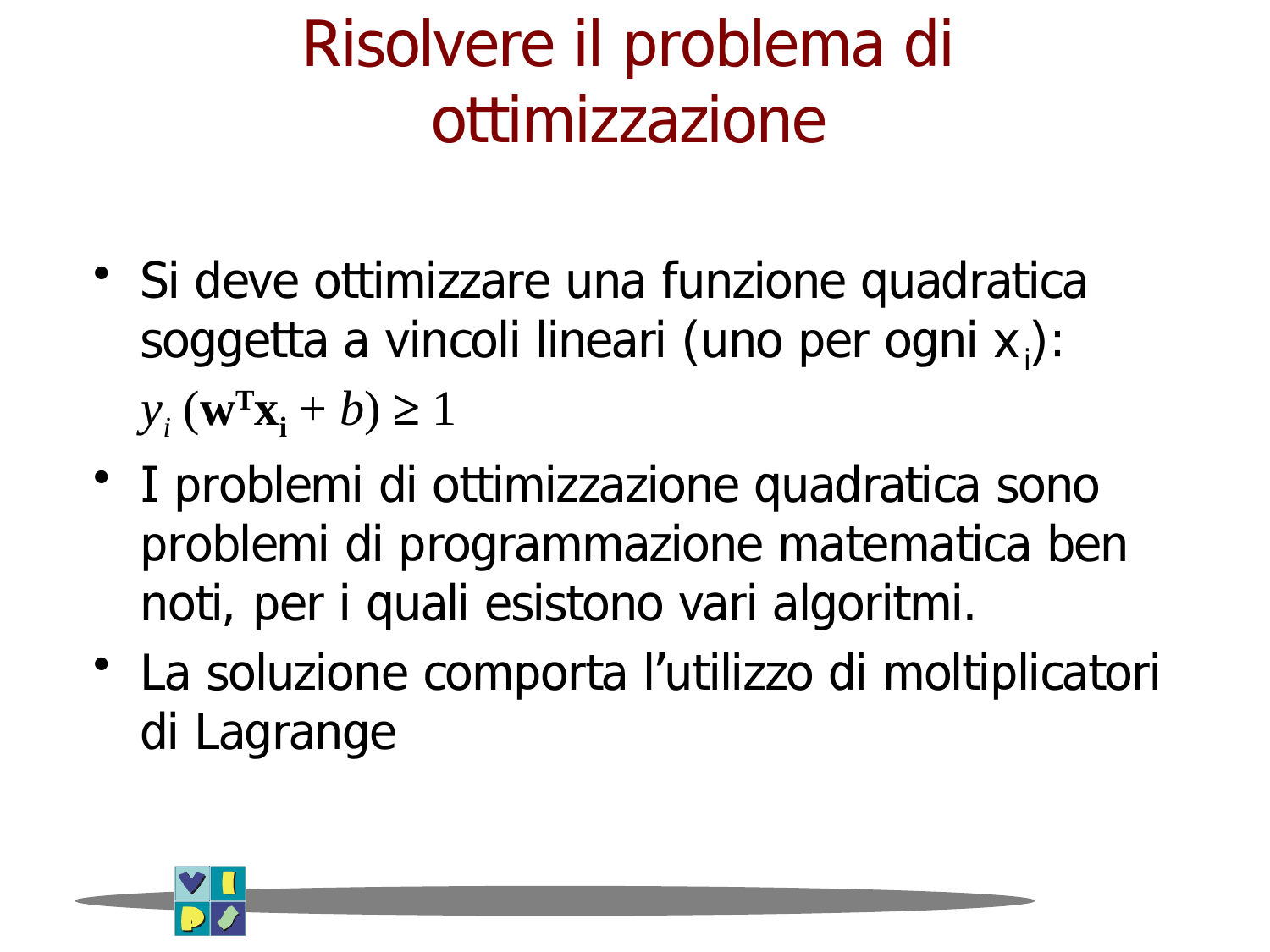

# Risolvere il problema di ottimizzazione

Si deve ottimizzare una funzione quadratica soggetta a vincoli lineari (uno per ogni xi):         yi (wTxi + b) ≥ 1
I problemi di ottimizzazione quadratica sono problemi di programmazione matematica ben noti, per i quali esistono vari algoritmi.
La soluzione comporta l’utilizzo di moltiplicatori di Lagrange